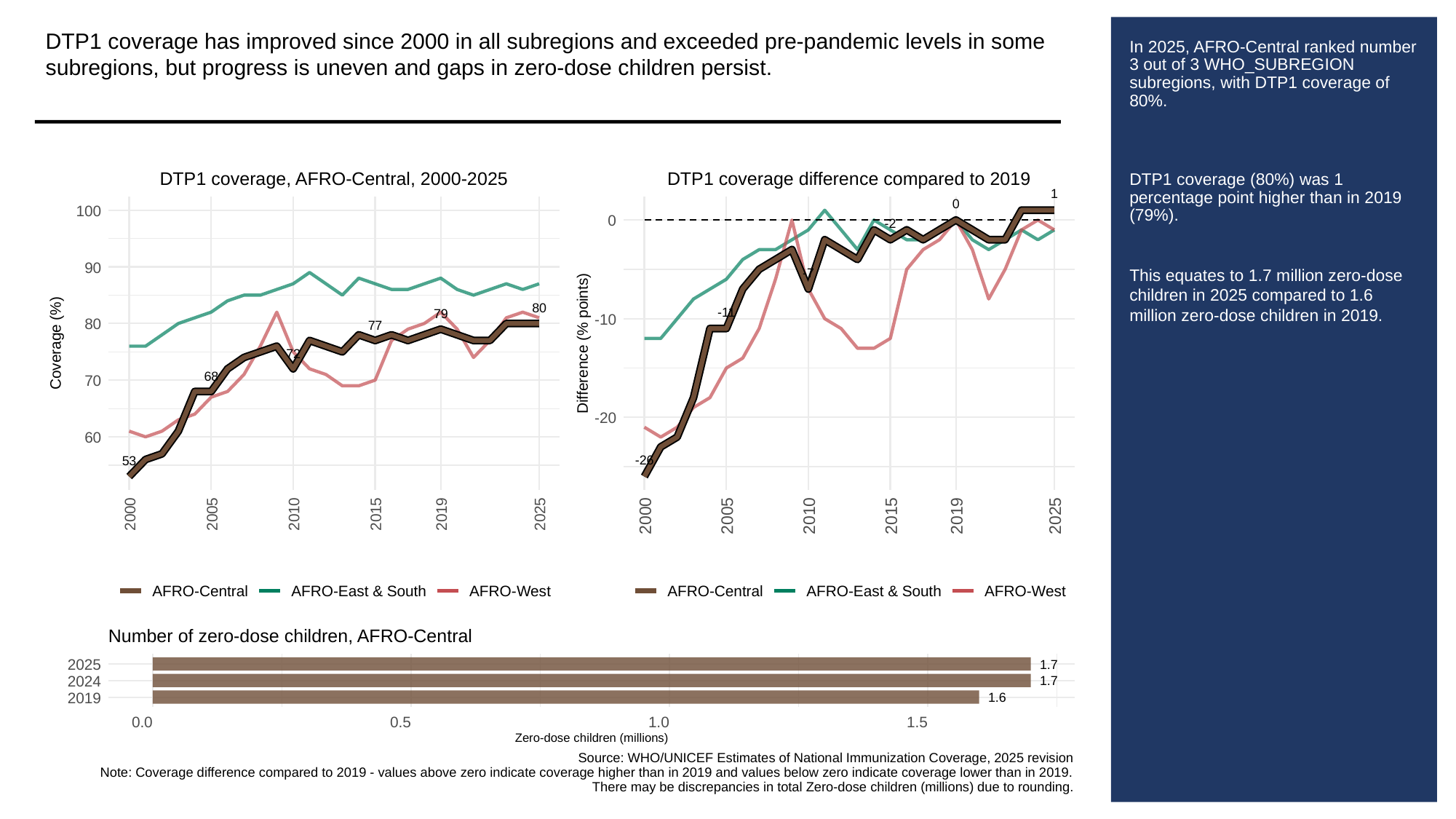

DTP1 coverage has improved since 2000 in all subregions and exceeded pre-pandemic levels in some subregions, but progress is uneven and gaps in zero-dose children persist.
# In 2025, AFRO-Central ranked number 3 out of 3 WHO_SUBREGION subregions, with DTP1 coverage of 80%.

DTP1 coverage (80%) was 1 percentage point higher than in 2019 (79%).

This equates to 1.7 million zero-dose children in 2025 compared to 1.6 million zero-dose children in 2019.

DTP1 coverage, AFRO-Central, 2000-2025
DTP1 coverage difference compared to 2019
1

0
100

0
-2

90

-7

80
-11
79

-10
80

77

Coverage (%)
Difference (% points)
72

68
70

-20

60

-26
53

2000
2005
2010
2015
2019
2025
2000
2005
2010
2015
2019
2025
AFRO-Central
AFRO-East & South
AFRO-West
AFRO-Central
AFRO-East & South
AFRO-West

Number of zero-dose children, AFRO-Central

2025
1.7

2024
1.7

2019
1.6

0.0
0.5
1.0
1.5
Zero-dose children (millions)
Source: WHO/UNICEF Estimates of National Immunization Coverage, 2025 revision
Note: Coverage difference compared to 2019 - values above zero indicate coverage higher than in 2019 and values below zero indicate coverage lower than in 2019.
There may be discrepancies in total Zero-dose children (millions) due to rounding.